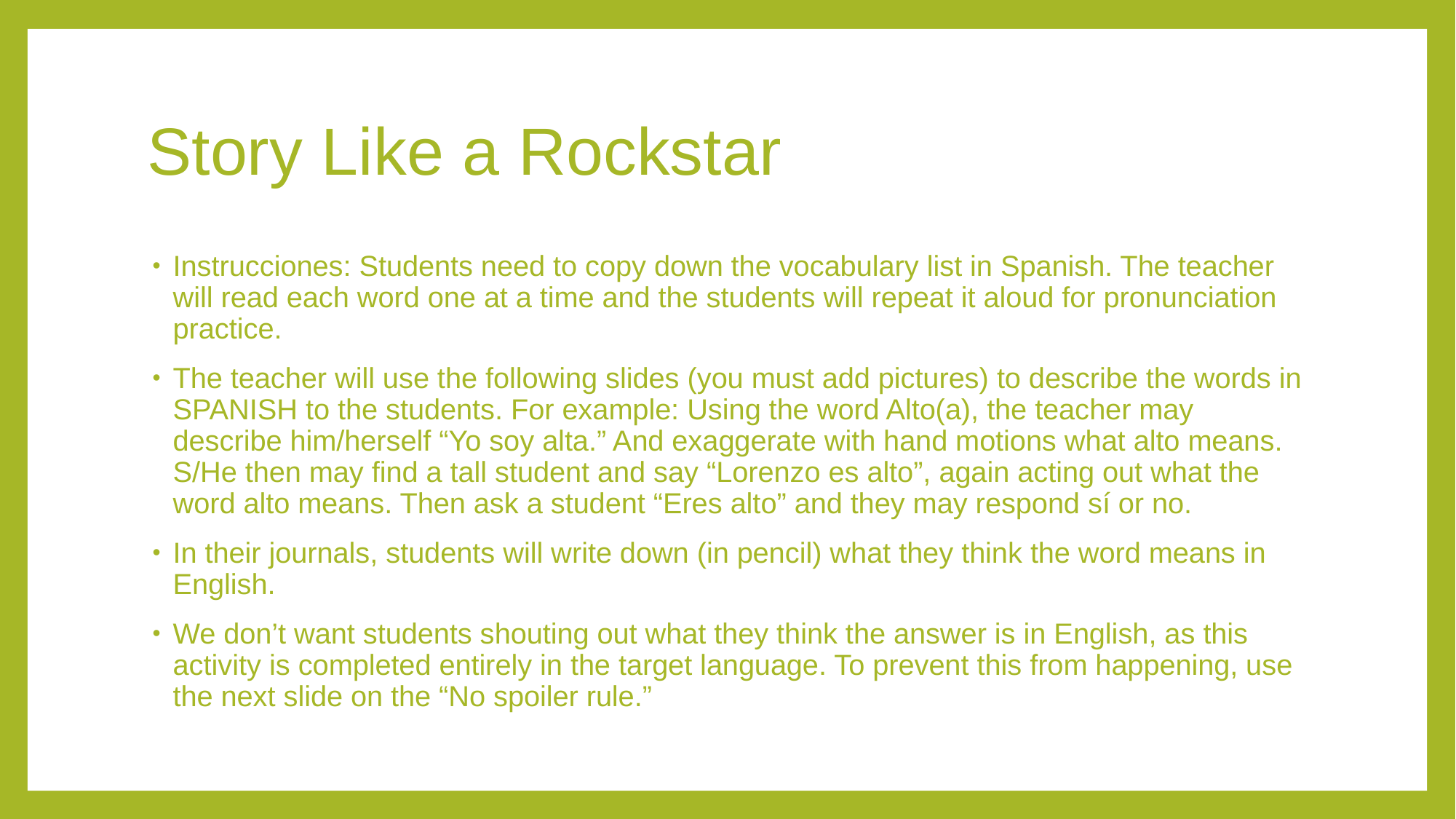

# Story Like a Rockstar
Instrucciones: Students need to copy down the vocabulary list in Spanish. The teacher will read each word one at a time and the students will repeat it aloud for pronunciation practice.
The teacher will use the following slides (you must add pictures) to describe the words in SPANISH to the students. For example: Using the word Alto(a), the teacher may describe him/herself “Yo soy alta.” And exaggerate with hand motions what alto means. S/He then may find a tall student and say “Lorenzo es alto”, again acting out what the word alto means. Then ask a student “Eres alto” and they may respond sí or no.
In their journals, students will write down (in pencil) what they think the word means in English.
We don’t want students shouting out what they think the answer is in English, as this activity is completed entirely in the target language. To prevent this from happening, use the next slide on the “No spoiler rule.”